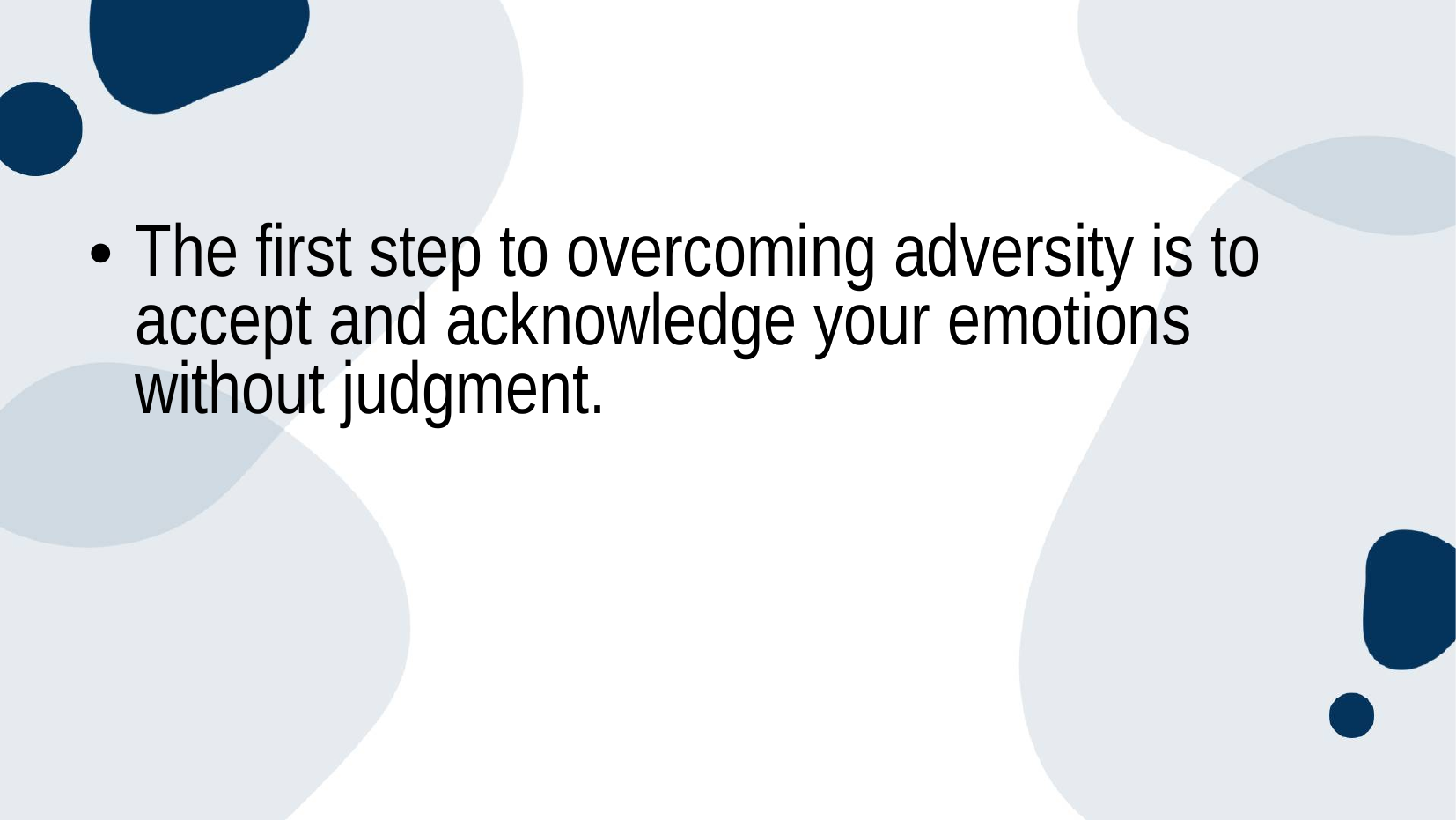

#
The first step to overcoming adversity is to accept and acknowledge your emotions without judgment.